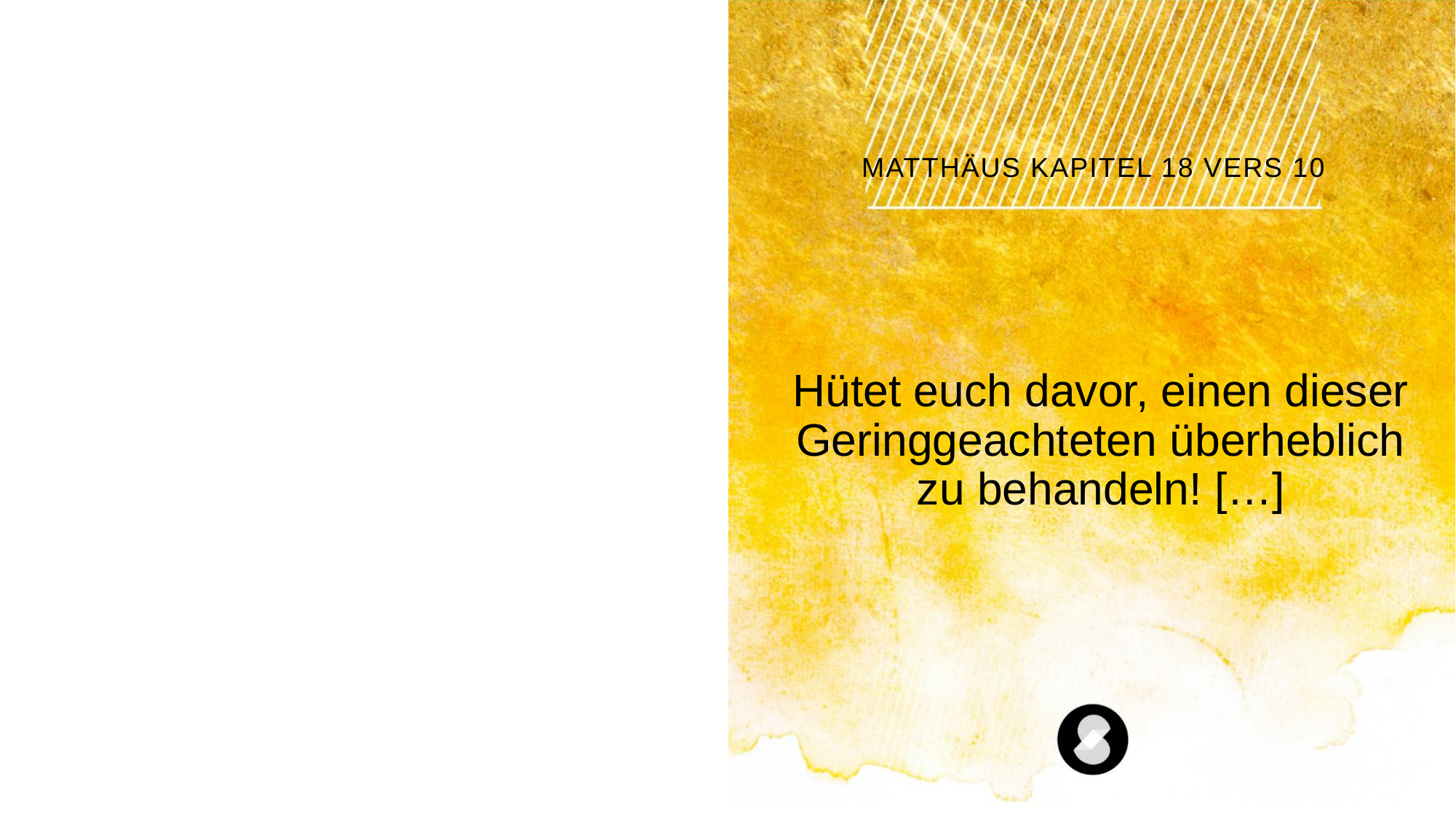

Matthäus Kapitel 18 Vers 10
Hütet euch davor, einen dieser Geringgeachteten überheblich zu behandeln! […]